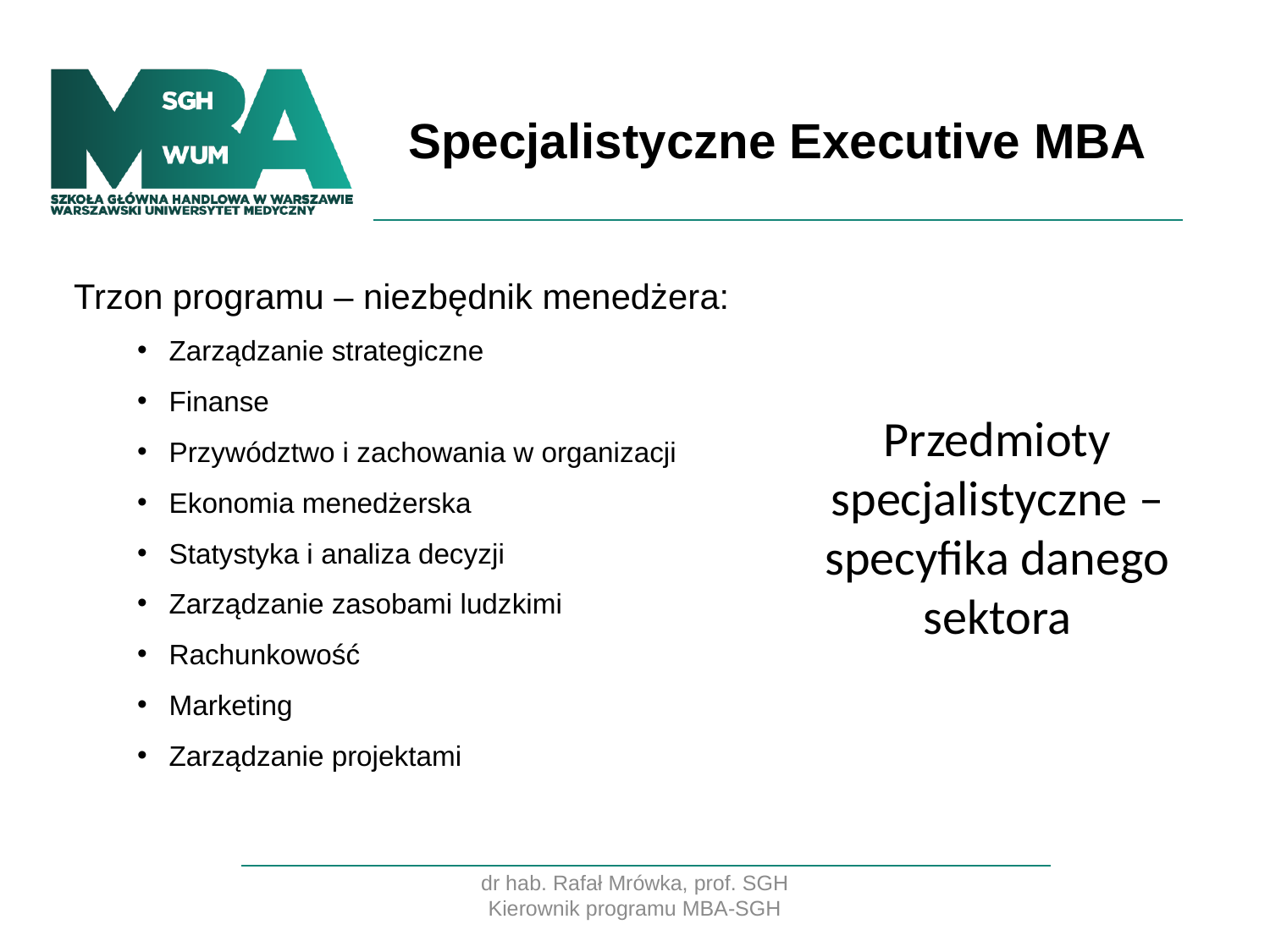

# Specjalistyczne Executive MBA
Trzon programu – niezbędnik menedżera:
Zarządzanie strategiczne
Finanse
Przywództwo i zachowania w organizacji
Ekonomia menedżerska
Statystyka i analiza decyzji
Zarządzanie zasobami ludzkimi
Rachunkowość
Marketing
Zarządzanie projektami
Przedmioty specjalistyczne – specyfika danego sektora
dr hab. Rafał Mrówka, prof. SGH
Kierownik programu MBA-SGH